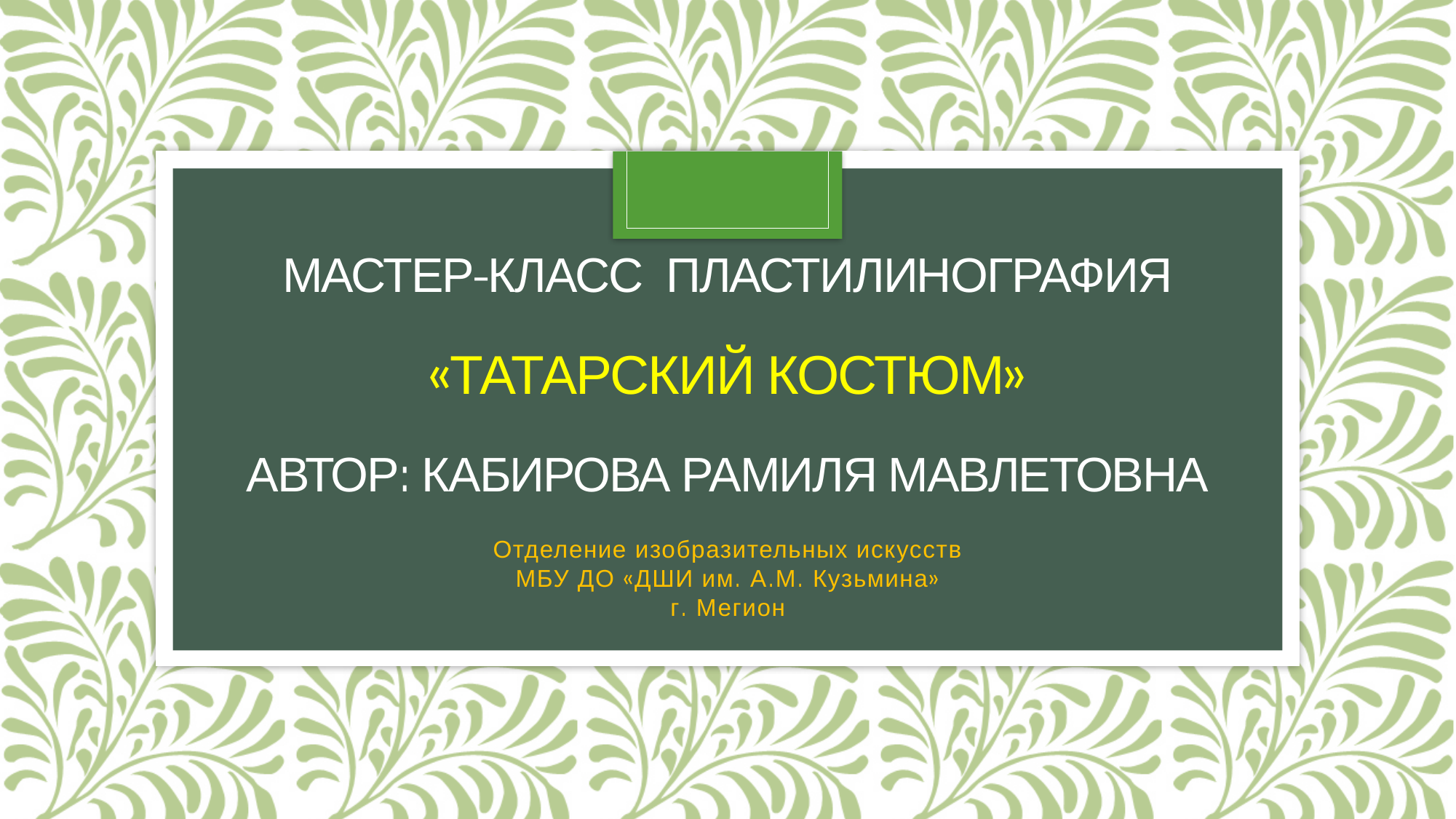

# Мастер-класс  пластилинография «Татарский костюм» автор: Кабирова Рамиля Мавлетовна
Отделение изобразительных искусств
МБУ ДО «ДШИ им. А.М. Кузьмина»
г. Мегион